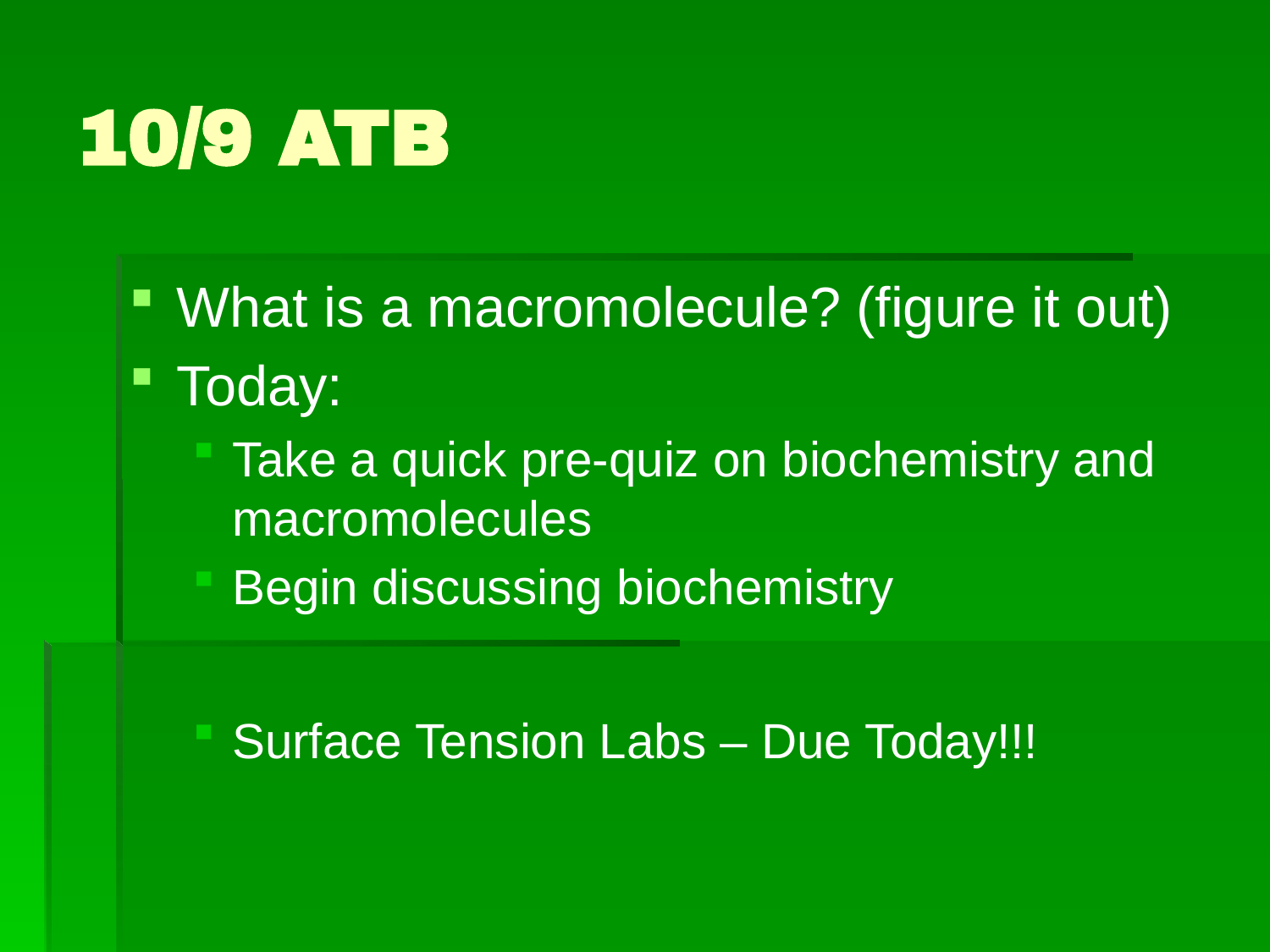

# 10/9 ATB
What is a macromolecule? (figure it out)
Today:
Take a quick pre-quiz on biochemistry and macromolecules
Begin discussing biochemistry

Surface Tension Labs – Due Today!!!